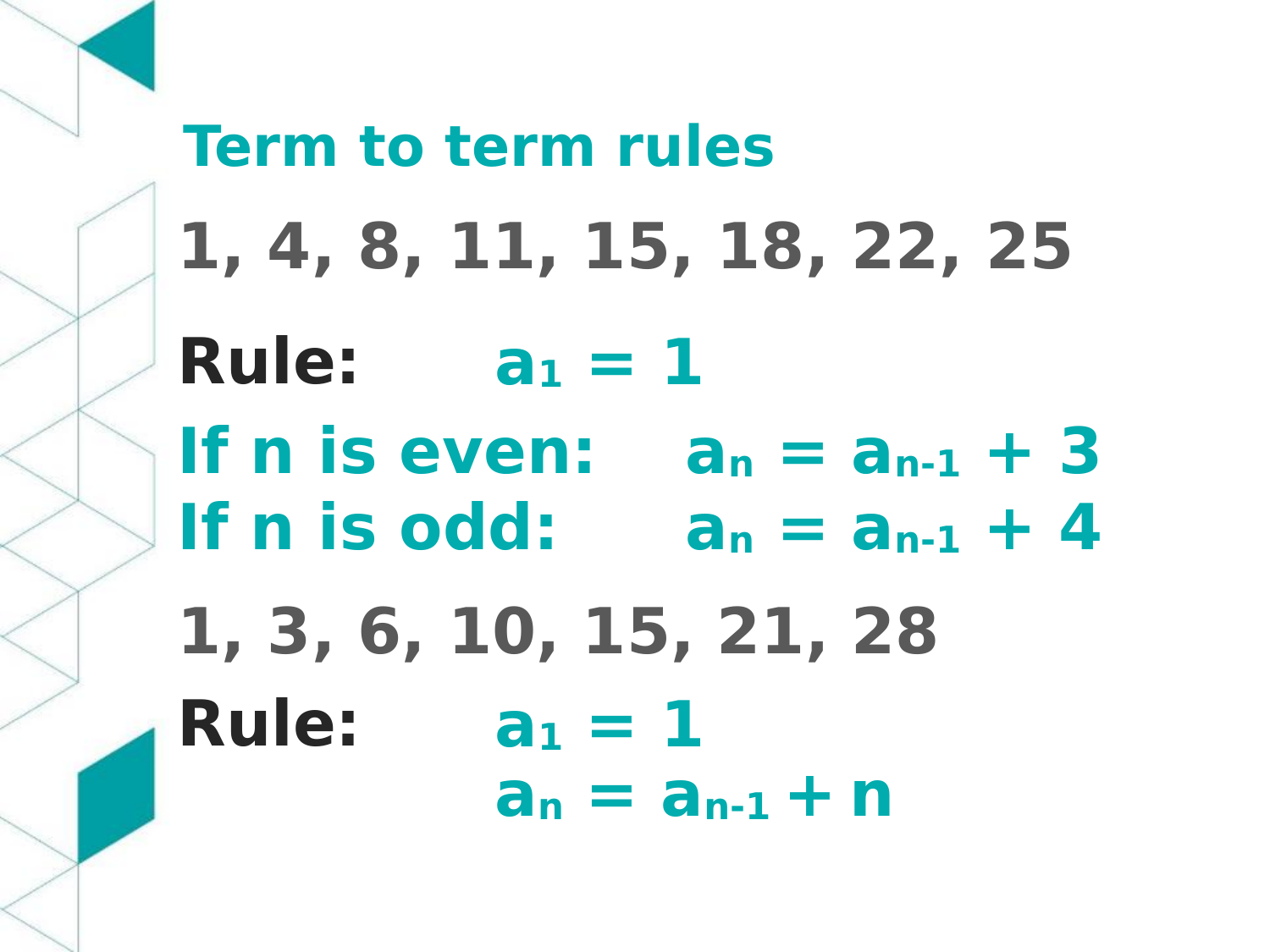

Term to term rules
1, 4, 8, 11, 15, 18, 22, 25
Rule:
a1 = 1
If n is even: 	an = an-1 + 3
If n is odd: 	an = an-1 + 4
1, 3, 6, 10, 15, 21, 28
Rule:
a1 = 1
an = an-1 + n